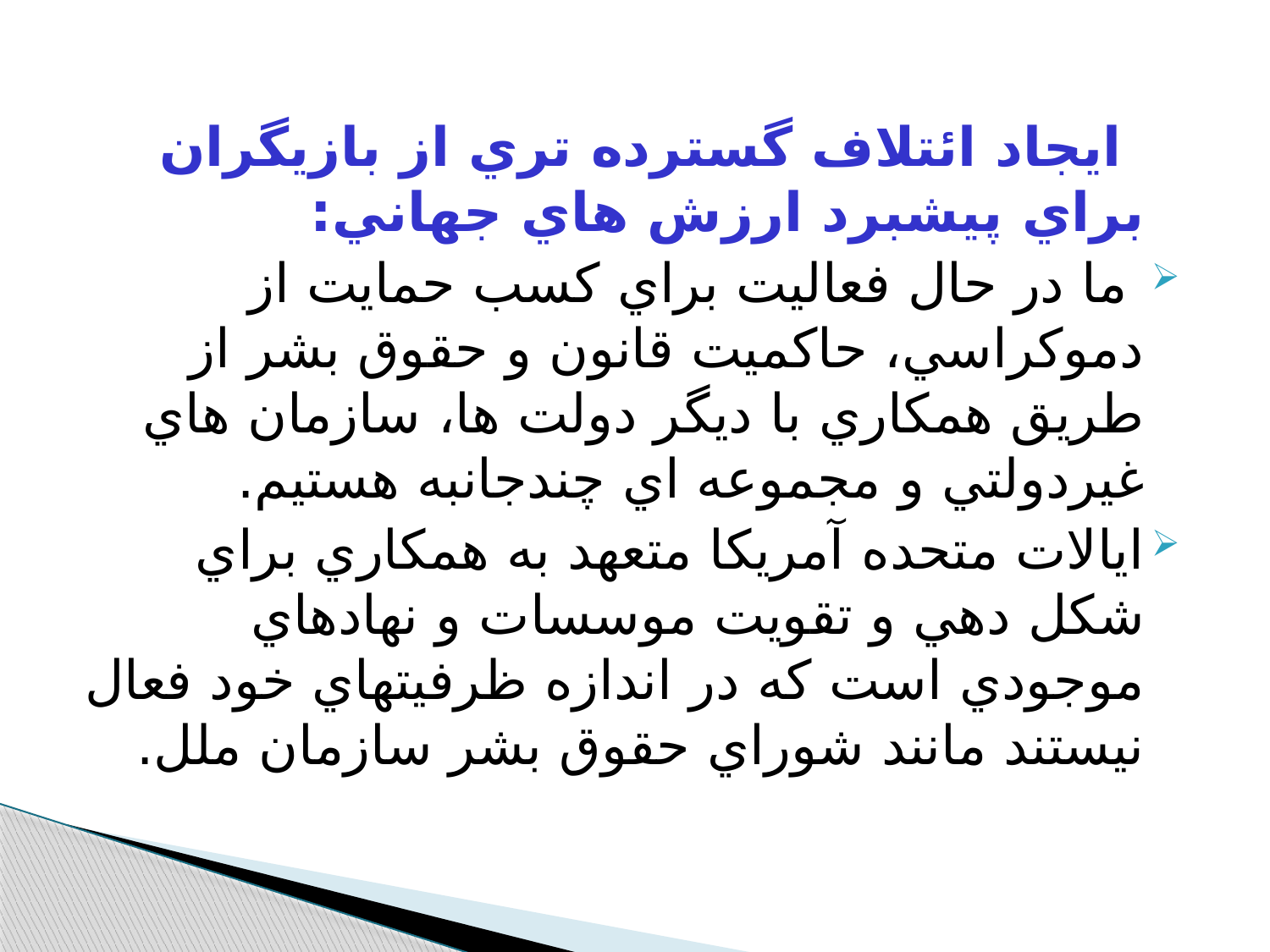

ايجاد ائتلاف گسترده تري از بازيگران براي پيشبرد ارزش هاي جهاني:
 ما در حال فعاليت براي کسب حمايت از دموکراسي، حاکميت قانون و حقوق بشر از طريق همکاري با ديگر دولت ها، سازمان هاي غيردولتي و مجموعه اي چندجانبه هستيم.
ايالات متحده آمريکا متعهد به همکاري براي شکل دهي و تقويت موسسات و نهادهاي موجودي است که در اندازه ظرفيتهاي خود فعال نيستند مانند شوراي حقوق بشر سازمان ملل.